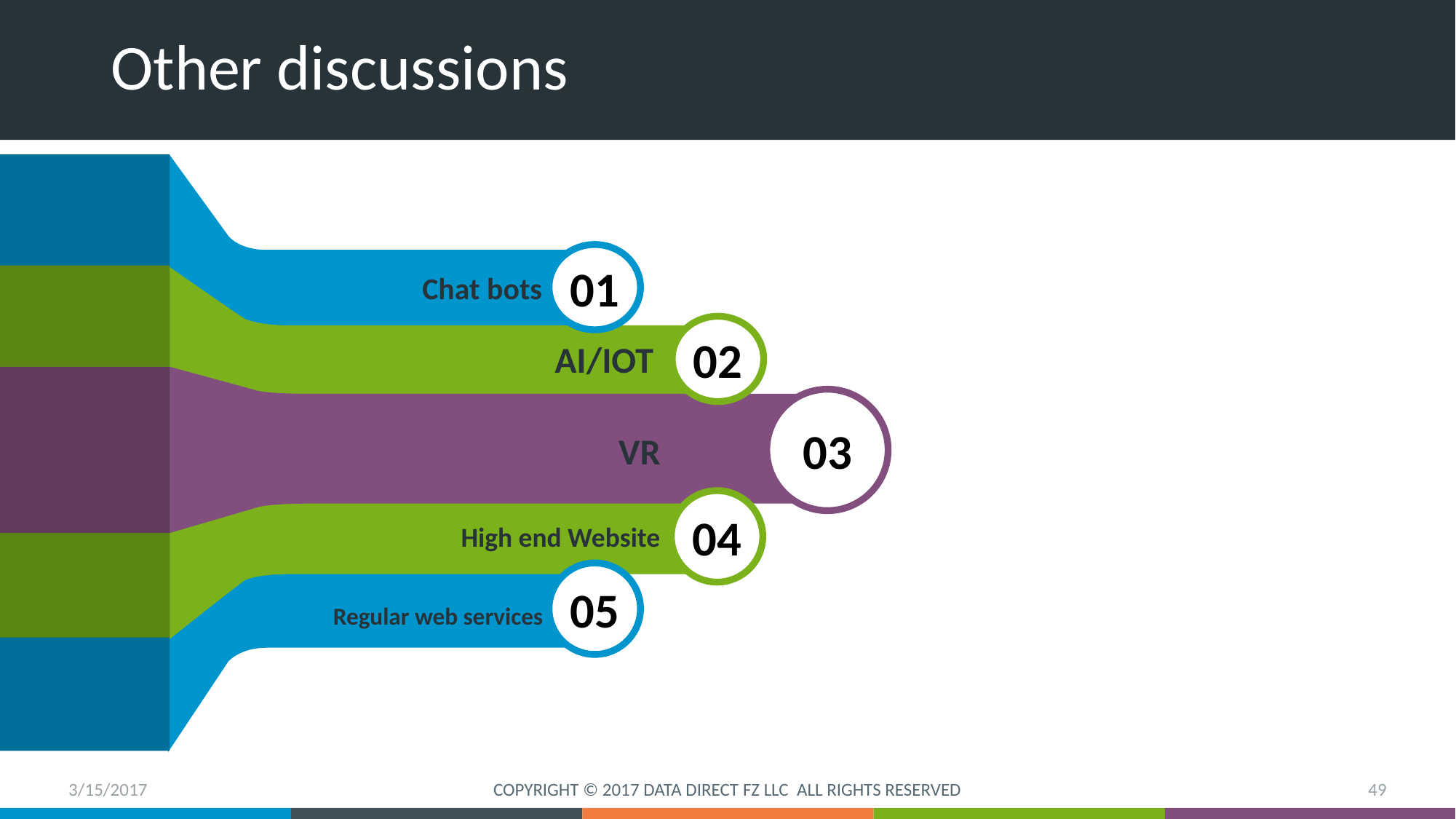

# Other discussions

01
Chat bots

02
AI/IOT

03
VR
04
High end Website
05
Regular web services
3/15/2017
COPYRIGHT © 2017 DATA DIRECT FZ LLC  ALL RIGHTS RESERVED
49